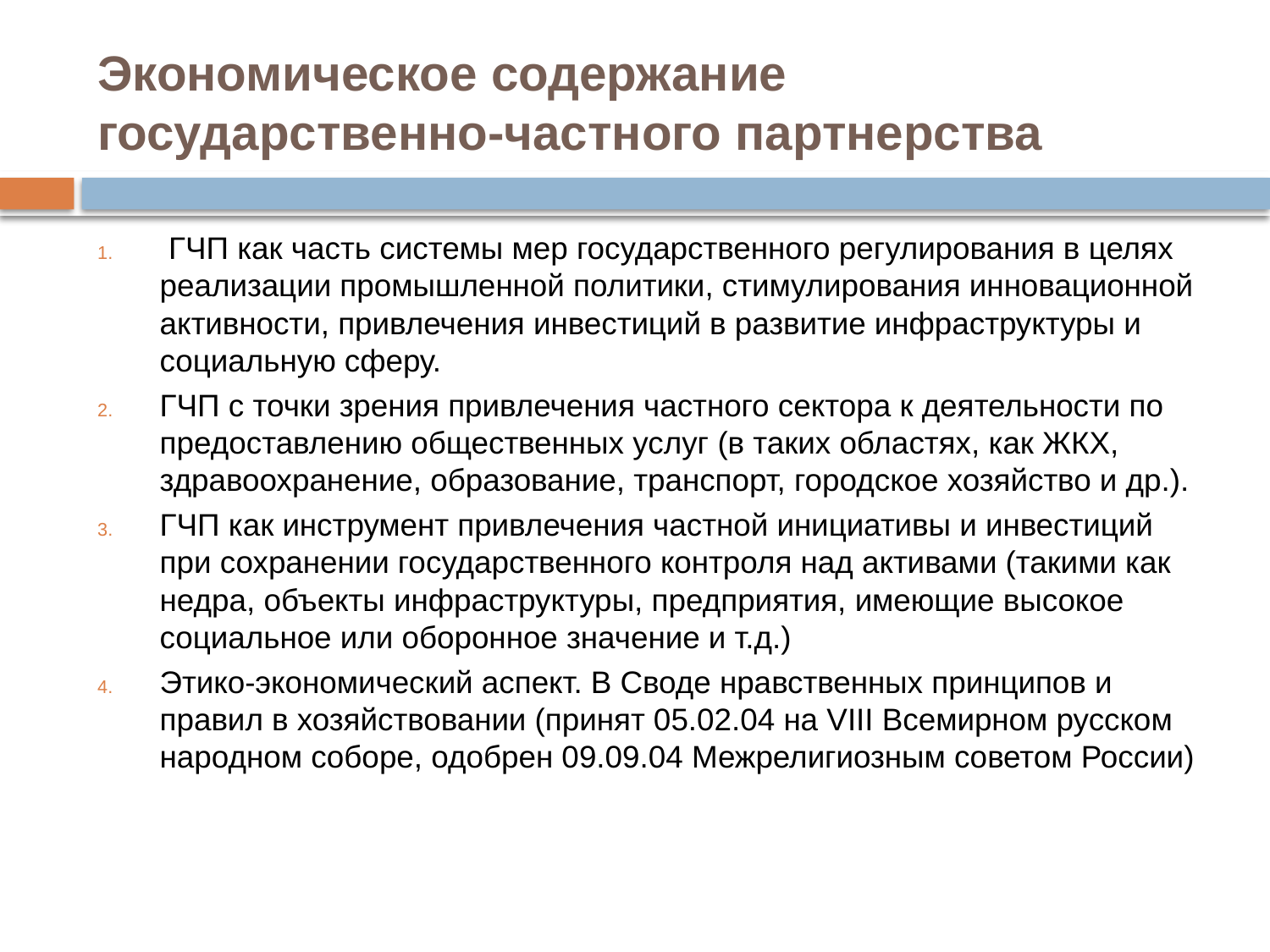

# Экономическое содержание государственно-частного партнерства
 ГЧП как часть системы мер государственного регулирования в целях реализации промышленной политики, стимулирования инновационной активности, привлечения инвестиций в развитие инфраструктуры и социальную сферу.
ГЧП с точки зрения привлечения частного сектора к деятельности по предоставлению общественных услуг (в таких областях, как ЖКХ, здравоохранение, образование, транспорт, городское хозяйство и др.).
ГЧП как инструмент привлечения частной инициативы и инвестиций при сохранении государственного контроля над активами (такими как недра, объекты инфраструктуры, предприятия, имеющие высокое социальное или оборонное значение и т.д.)
Этико-экономический аспект. В Своде нравственных принципов и правил в хозяйствовании (принят 05.02.04 на VIII Всемирном русском народном соборе, одобрен 09.09.04 Межрелигиозным советом России)